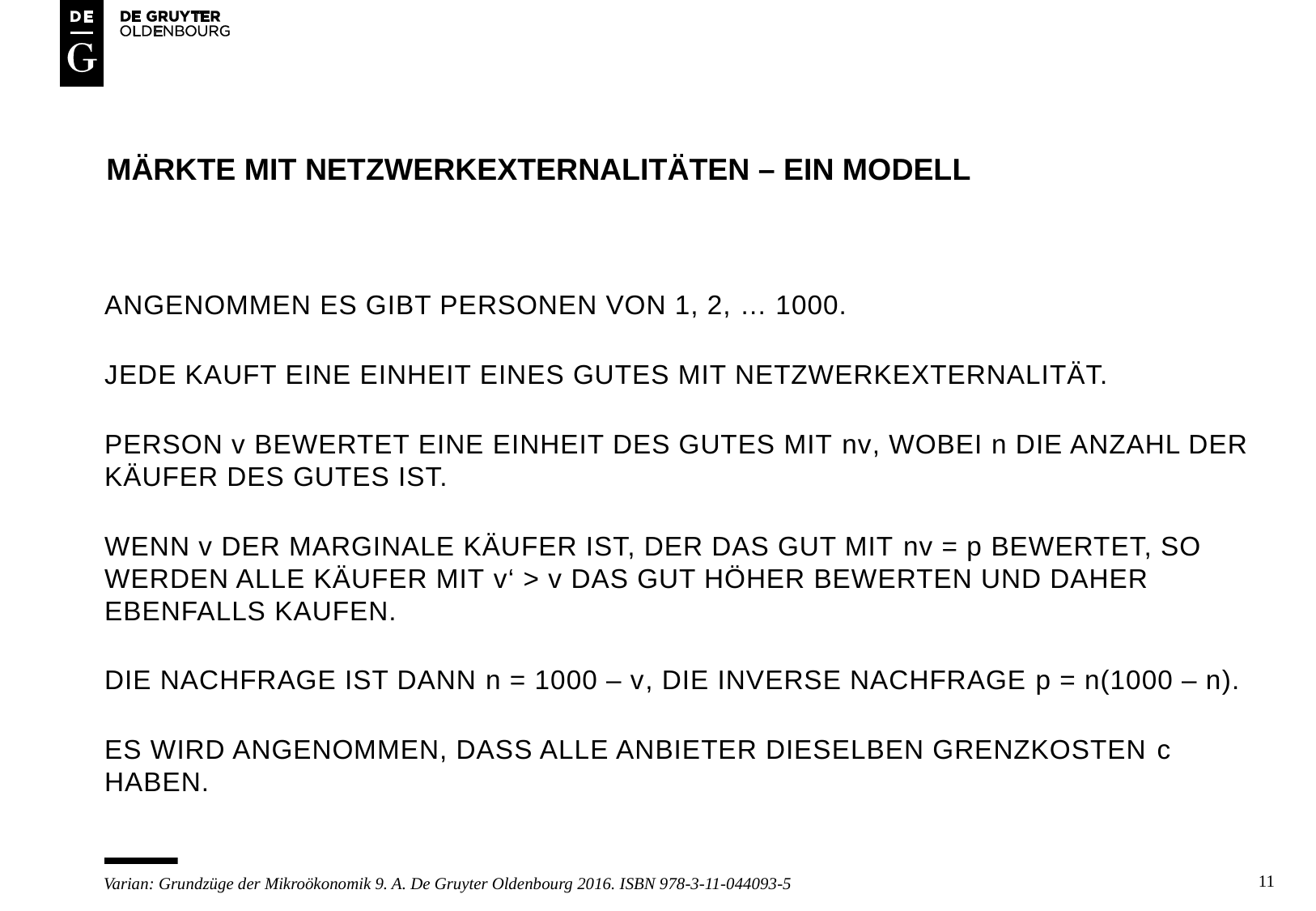

# Märkte mit netzwerkexternalitäten – ein modell
Angenommen es gibt personen von 1, 2, … 1000.
Jede kauft eine einheit eines gutes mit netzwerkexternalität.
Person v bewertet eine einheit des gutes mit nv, wobei n die anzahl der käufer des gutes ist.
Wenn v der marginale käufer ist, der das gut mit nv = p bewertet, so werden alle käufer mit v‘ > v das gut höher bewerten und daher ebenfalls kaufen.
Die nachfrage ist dann n = 1000 – v, die inverse nachfrage p = n(1000 – n).
Es wird angenommen, dass alle anbieter dieselben grenzkosten c haben.
11
Varian: Grundzüge der Mikroökonomik 9. A. De Gruyter Oldenbourg 2016. ISBN 978-3-11-044093-5